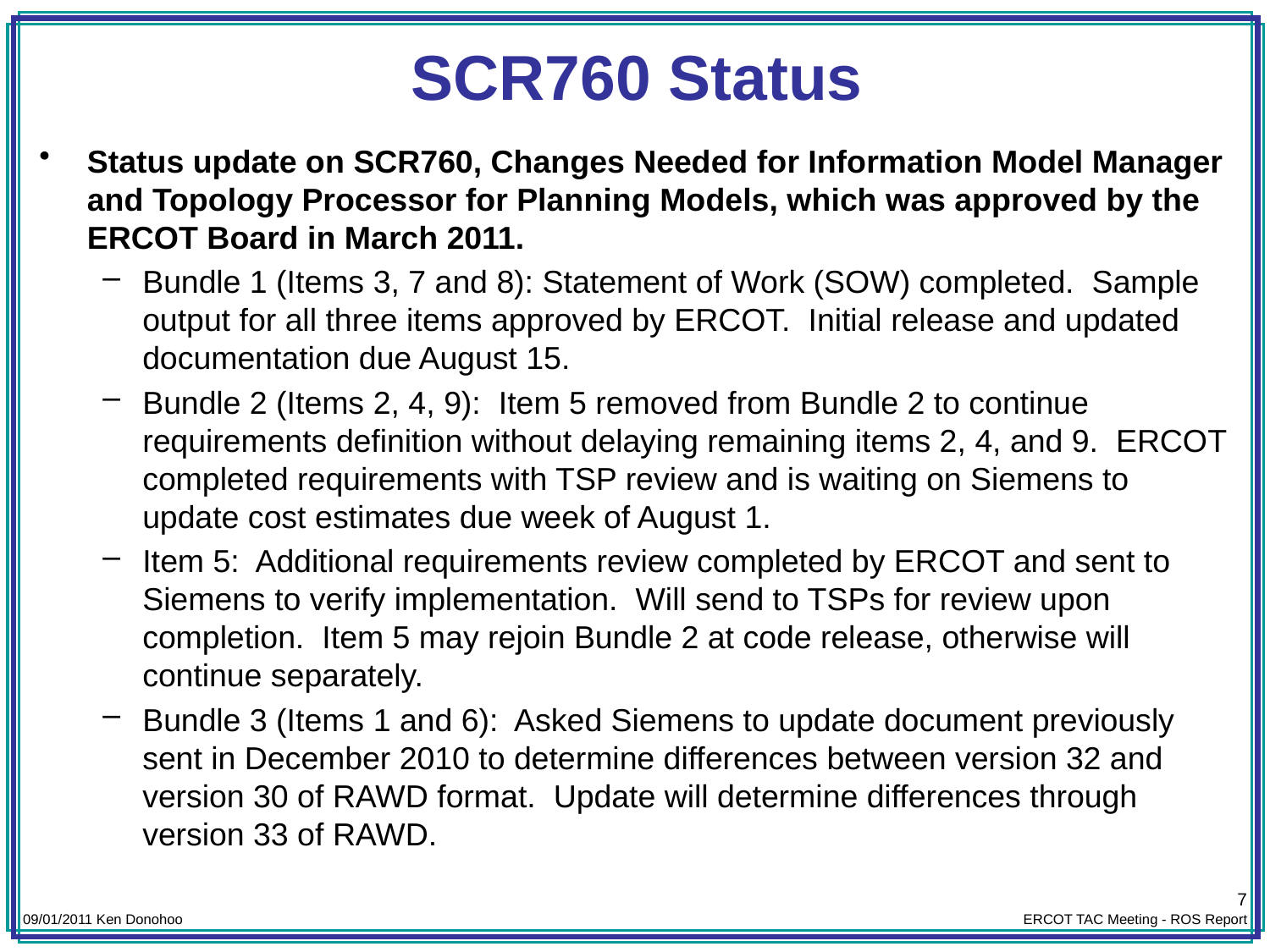

# SCR760 Status
Status update on SCR760, Changes Needed for Information Model Manager and Topology Processor for Planning Models, which was approved by the ERCOT Board in March 2011.
Bundle 1 (Items 3, 7 and 8): Statement of Work (SOW) completed.  Sample output for all three items approved by ERCOT.  Initial release and updated documentation due August 15.
Bundle 2 (Items 2, 4, 9):  Item 5 removed from Bundle 2 to continue requirements definition without delaying remaining items 2, 4, and 9.  ERCOT completed requirements with TSP review and is waiting on Siemens to update cost estimates due week of August 1.
Item 5:  Additional requirements review completed by ERCOT and sent to Siemens to verify implementation.  Will send to TSPs for review upon completion.  Item 5 may rejoin Bundle 2 at code release, otherwise will continue separately.
Bundle 3 (Items 1 and 6):  Asked Siemens to update document previously sent in December 2010 to determine differences between version 32 and version 30 of RAWD format.  Update will determine differences through version 33 of RAWD.

7
09/01/2011 Ken Donohoo
ERCOT TAC Meeting - ROS Report